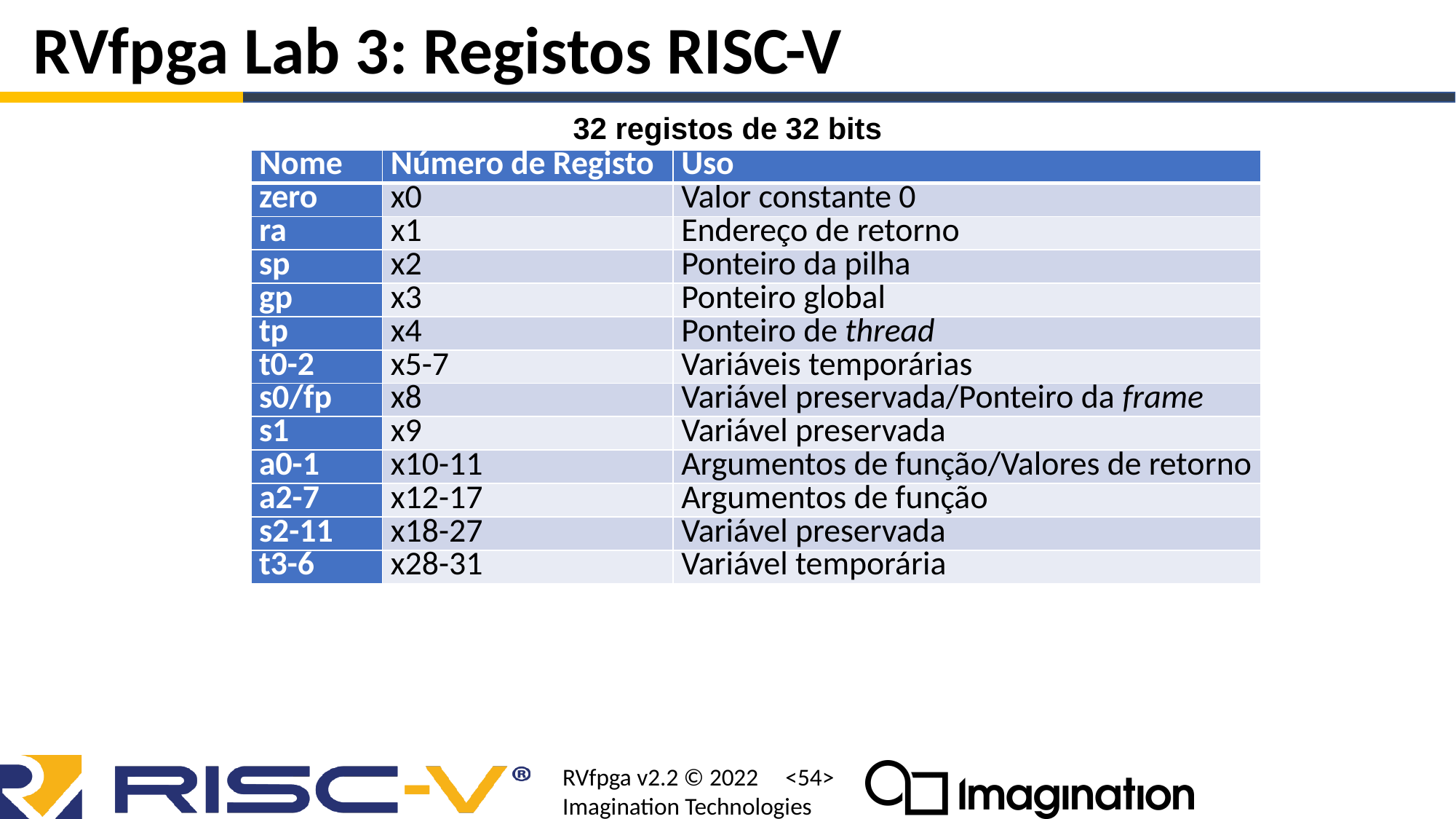

# RVfpga Lab 3: Registos RISC-V
32 registos de 32 bits
| Nome | Número de Registo | Uso |
| --- | --- | --- |
| zero | x0 | Valor constante 0 |
| ra | x1 | Endereço de retorno |
| sp | x2 | Ponteiro da pilha |
| gp | x3 | Ponteiro global |
| tp | x4 | Ponteiro de thread |
| t0-2 | x5-7 | Variáveis temporárias |
| s0/fp | x8 | Variável preservada/Ponteiro da frame |
| s1 | x9 | Variável preservada |
| a0-1 | x10-11 | Argumentos de função/Valores de retorno |
| a2-7 | x12-17 | Argumentos de função |
| s2-11 | x18-27 | Variável preservada |
| t3-6 | x28-31 | Variável temporária |